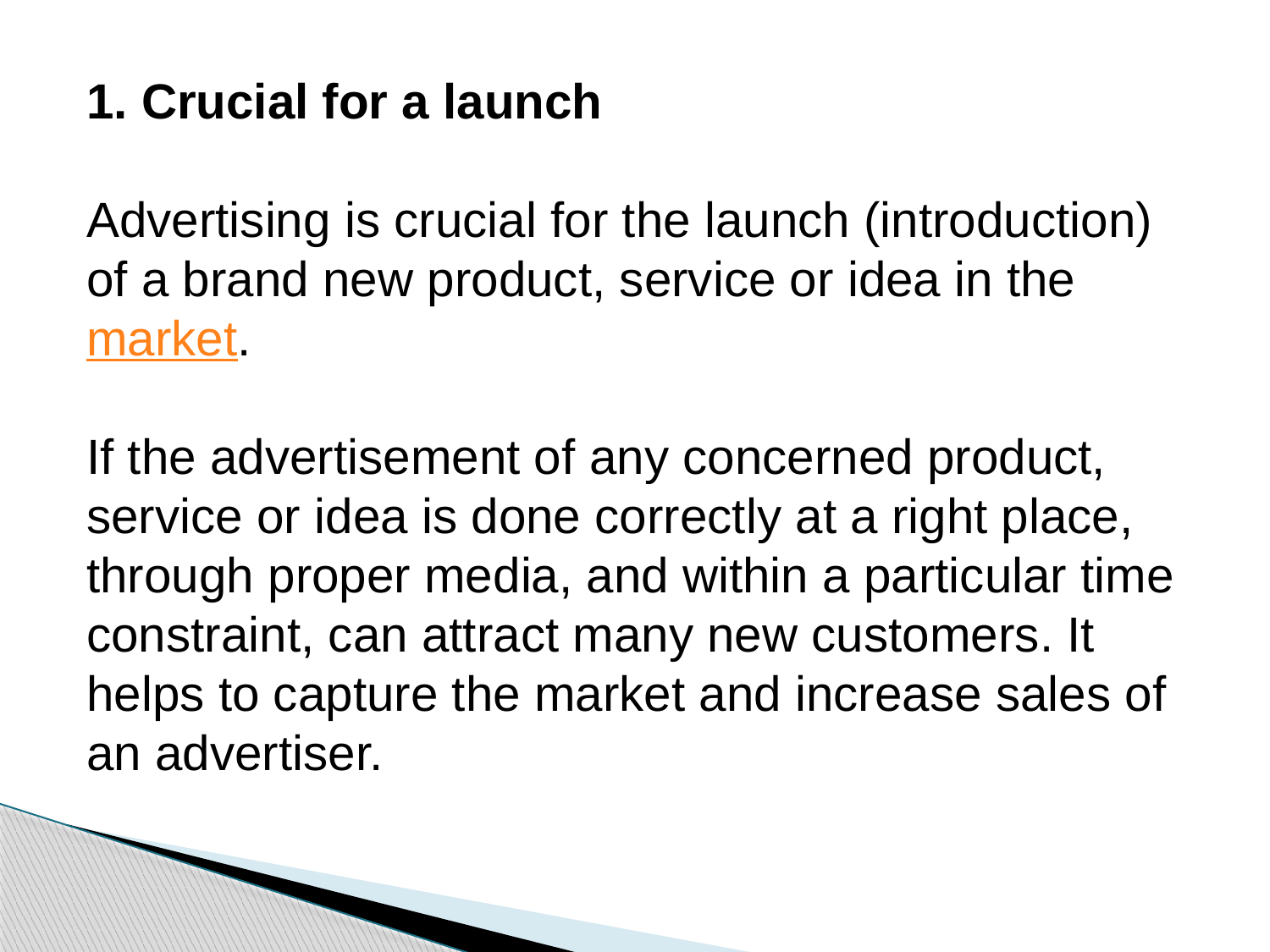

1. Crucial for a launch
Advertising is crucial for the launch (introduction) of a brand new product, service or idea in the market.

If the advertisement of any concerned product, service or idea is done correctly at a right place, through proper media, and within a particular time constraint, can attract many new customers. It helps to capture the market and increase sales of an advertiser.